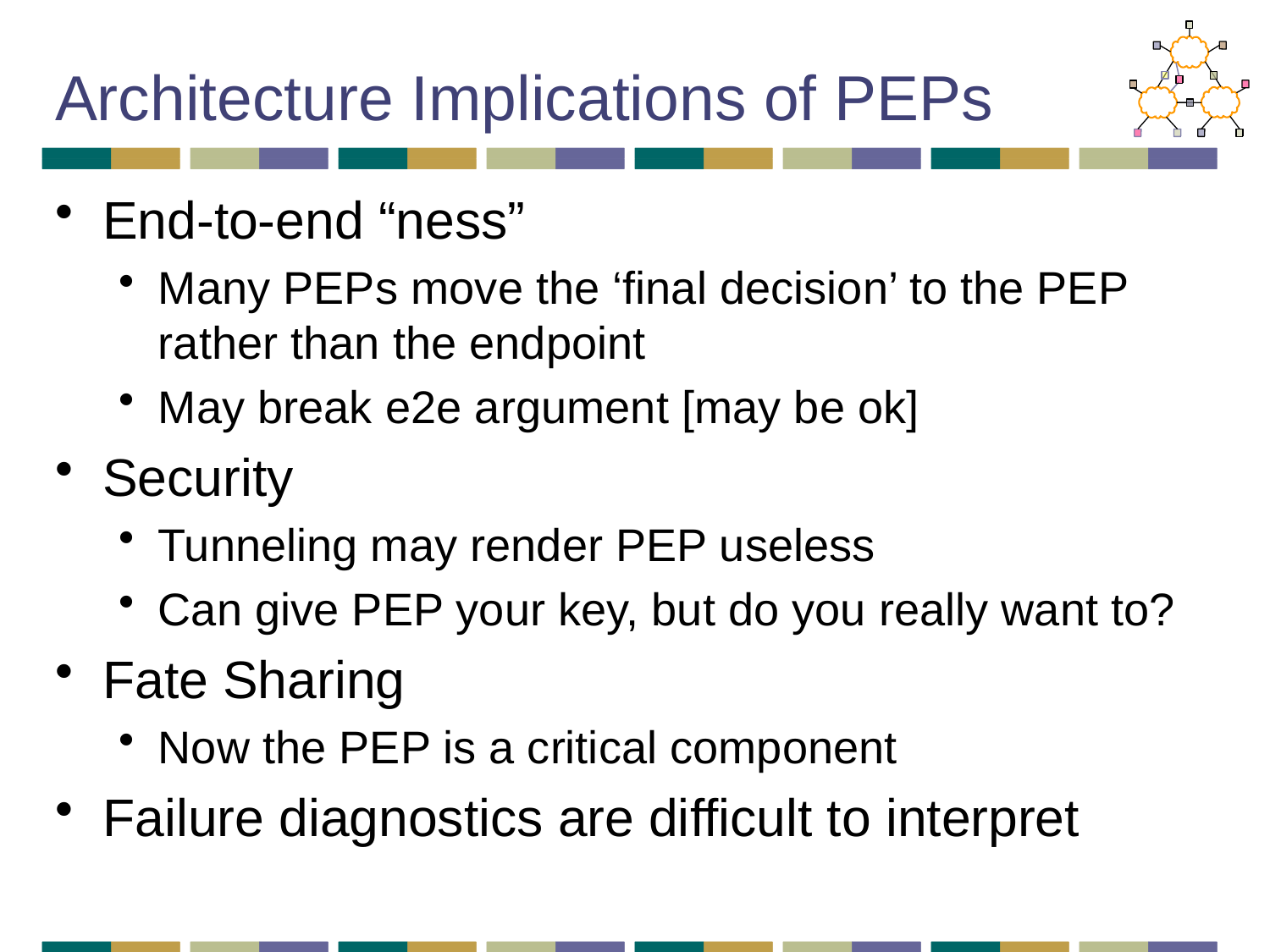

# Architecture Implications of PEPs
End-to-end “ness”
Many PEPs move the ‘final decision’ to the PEP rather than the endpoint
May break e2e argument [may be ok]
Security
Tunneling may render PEP useless
Can give PEP your key, but do you really want to?
Fate Sharing
Now the PEP is a critical component
Failure diagnostics are difficult to interpret